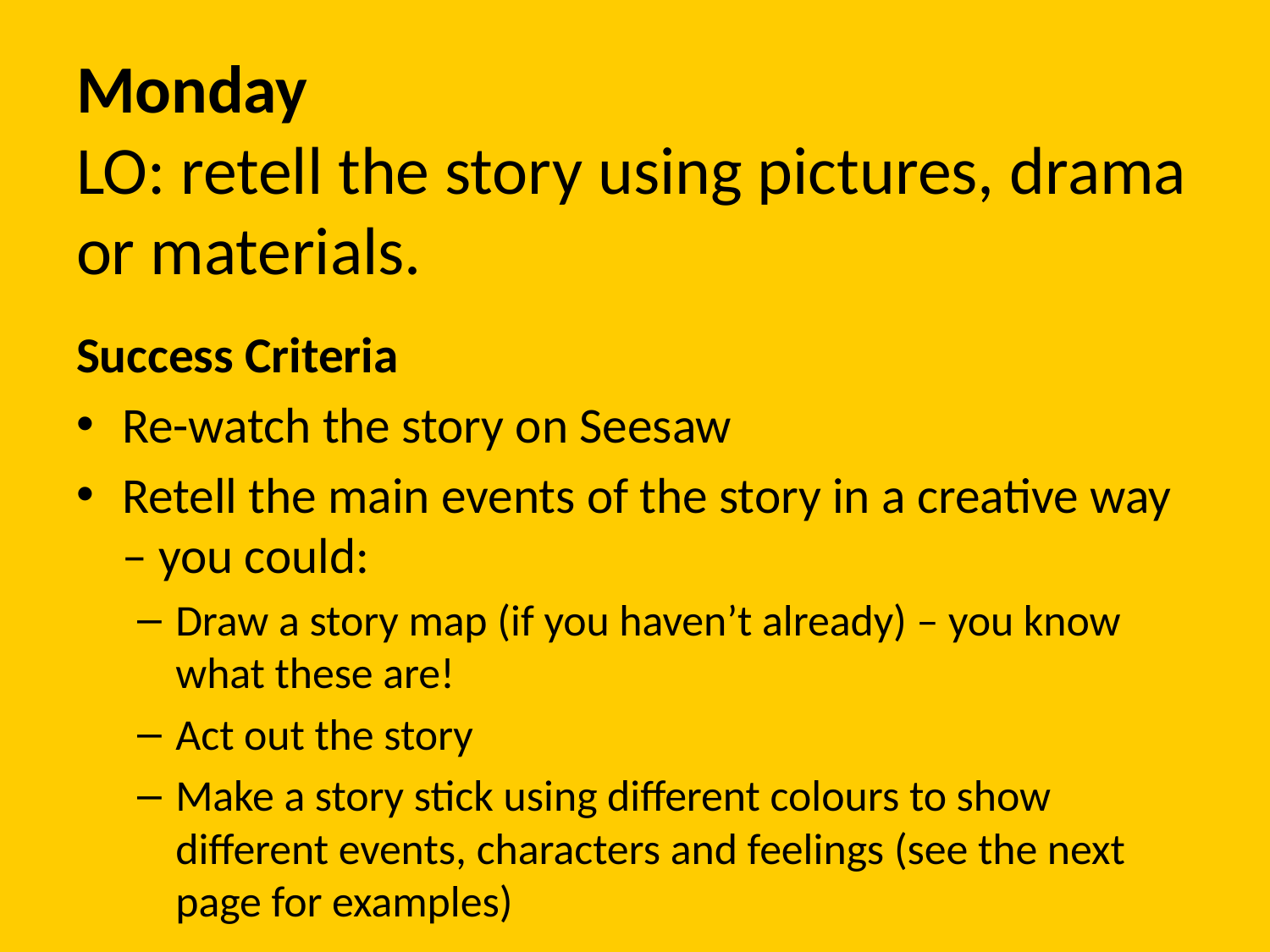

# Monday LO: retell the story using pictures, drama or materials.
Success Criteria
Re-watch the story on Seesaw
Retell the main events of the story in a creative way – you could:
Draw a story map (if you haven’t already) – you know what these are!
Act out the story
Make a story stick using different colours to show different events, characters and feelings (see the next page for examples)